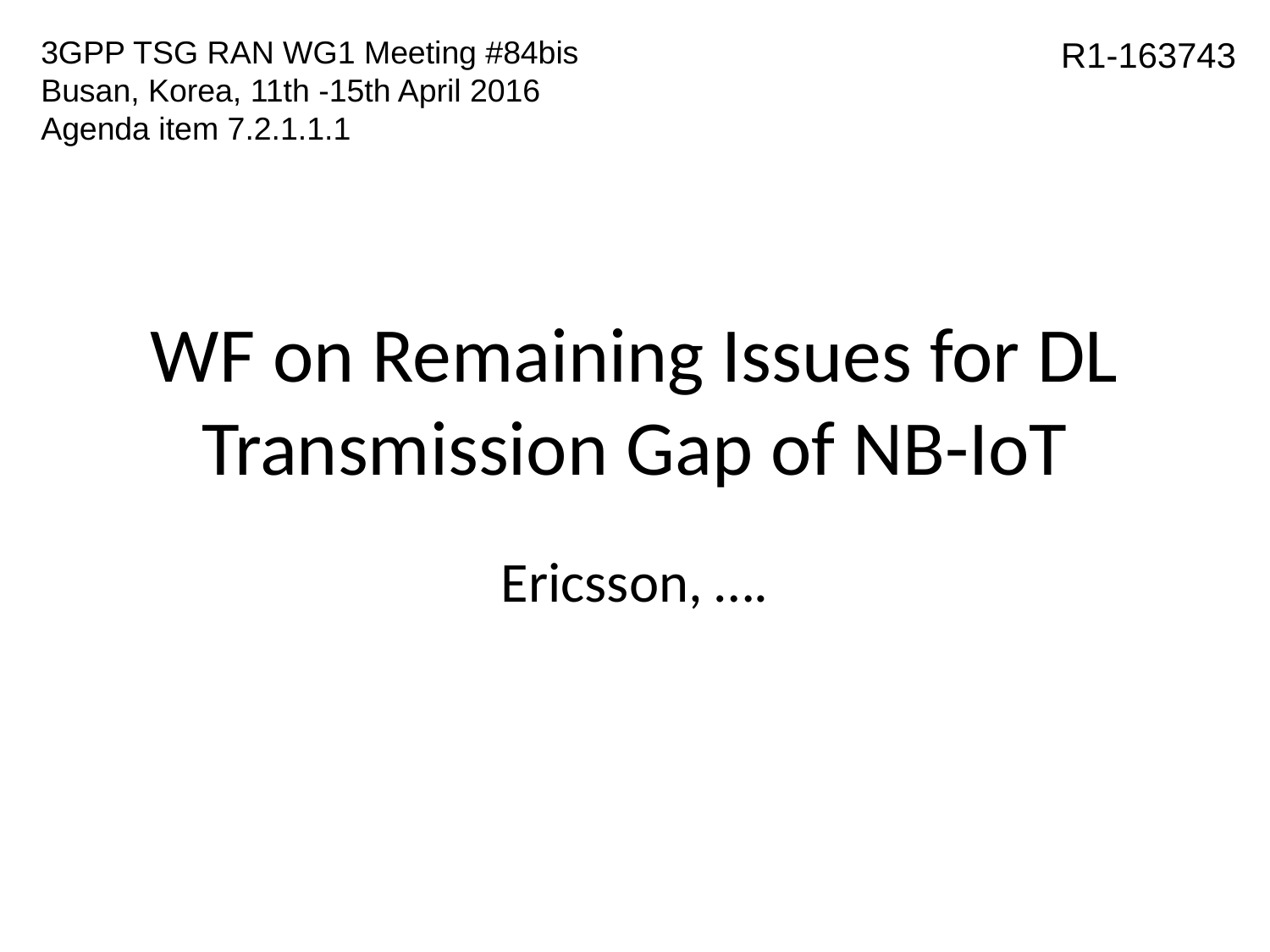

3GPP TSG RAN WG1 Meeting #84bis
Busan, Korea, 11th -15th April 2016
Agenda item 7.2.1.1.1
R1-163743
# WF on Remaining Issues for DL Transmission Gap of NB-IoT
Ericsson, ….